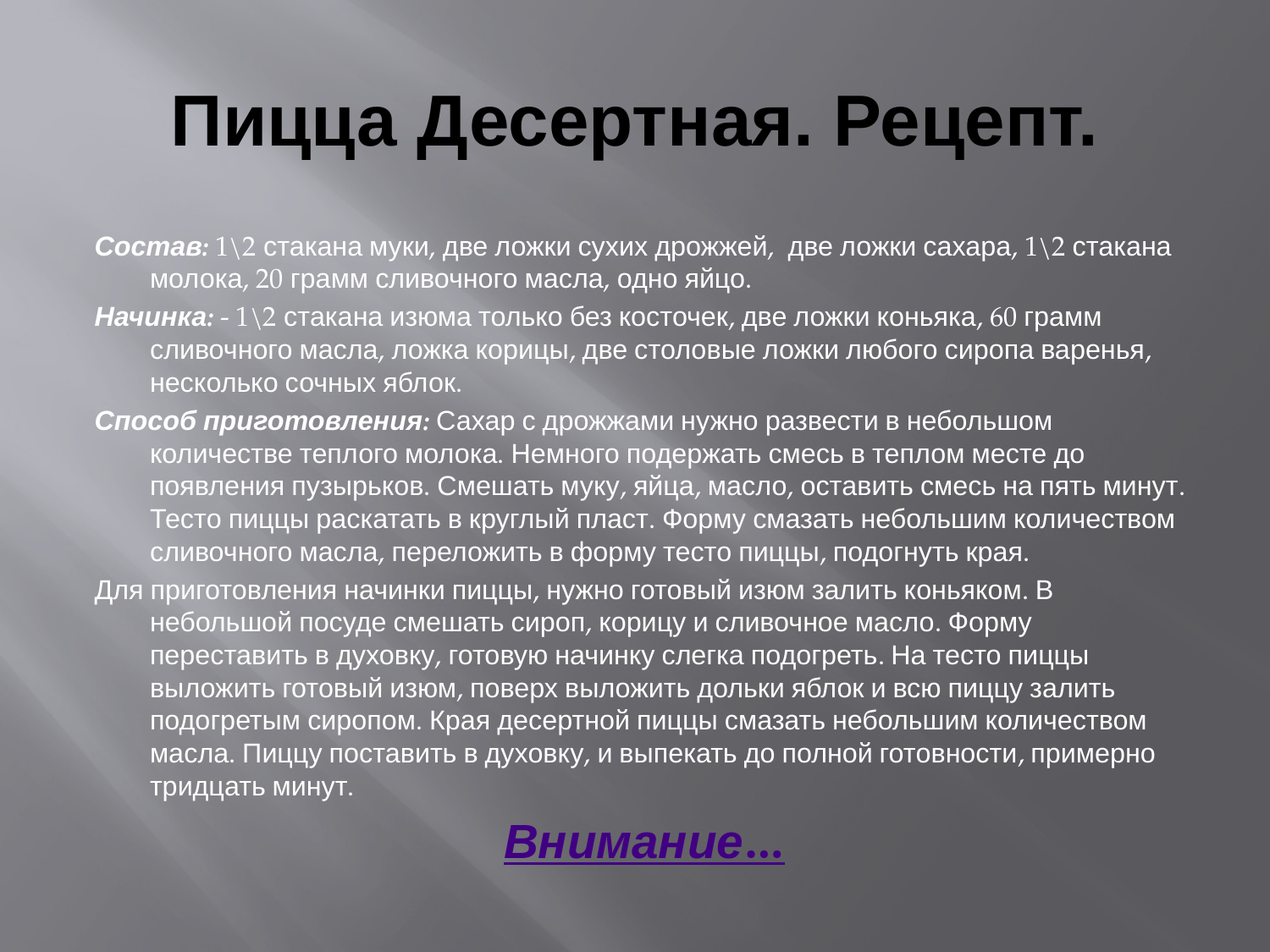

# Пицца Десертная. Рецепт.
Состав: 1\2 стакана муки, две ложки сухих дрожжей,  две ложки сахара, 1\2 стакана молока, 20 грамм сливочного масла, одно яйцо.
Начинка: - 1\2 стакана изюма только без косточек, две ложки коньяка, 60 грамм сливочного масла, ложка корицы, две столовые ложки любого сиропа варенья, несколько сочных яблок.
Способ приготовления: Сахар с дрожжами нужно развести в небольшом количестве теплого молока. Немного подержать смесь в теплом месте до появления пузырьков. Смешать муку, яйца, масло, оставить смесь на пять минут. Тесто пиццы раскатать в круглый пласт. Форму смазать небольшим количеством сливочного масла, переложить в форму тесто пиццы, подогнуть края.
Для приготовления начинки пиццы, нужно готовый изюм залить коньяком. В небольшой посуде смешать сироп, корицу и сливочное масло. Форму переставить в духовку, готовую начинку слегка подогреть. На тесто пиццы выложить готовый изюм, поверх выложить дольки яблок и всю пиццу залить подогретым сиропом. Края десертной пиццы смазать небольшим количеством масла. Пиццу поставить в духовку, и выпекать до полной готовности, примерно тридцать минут.
Внимание…